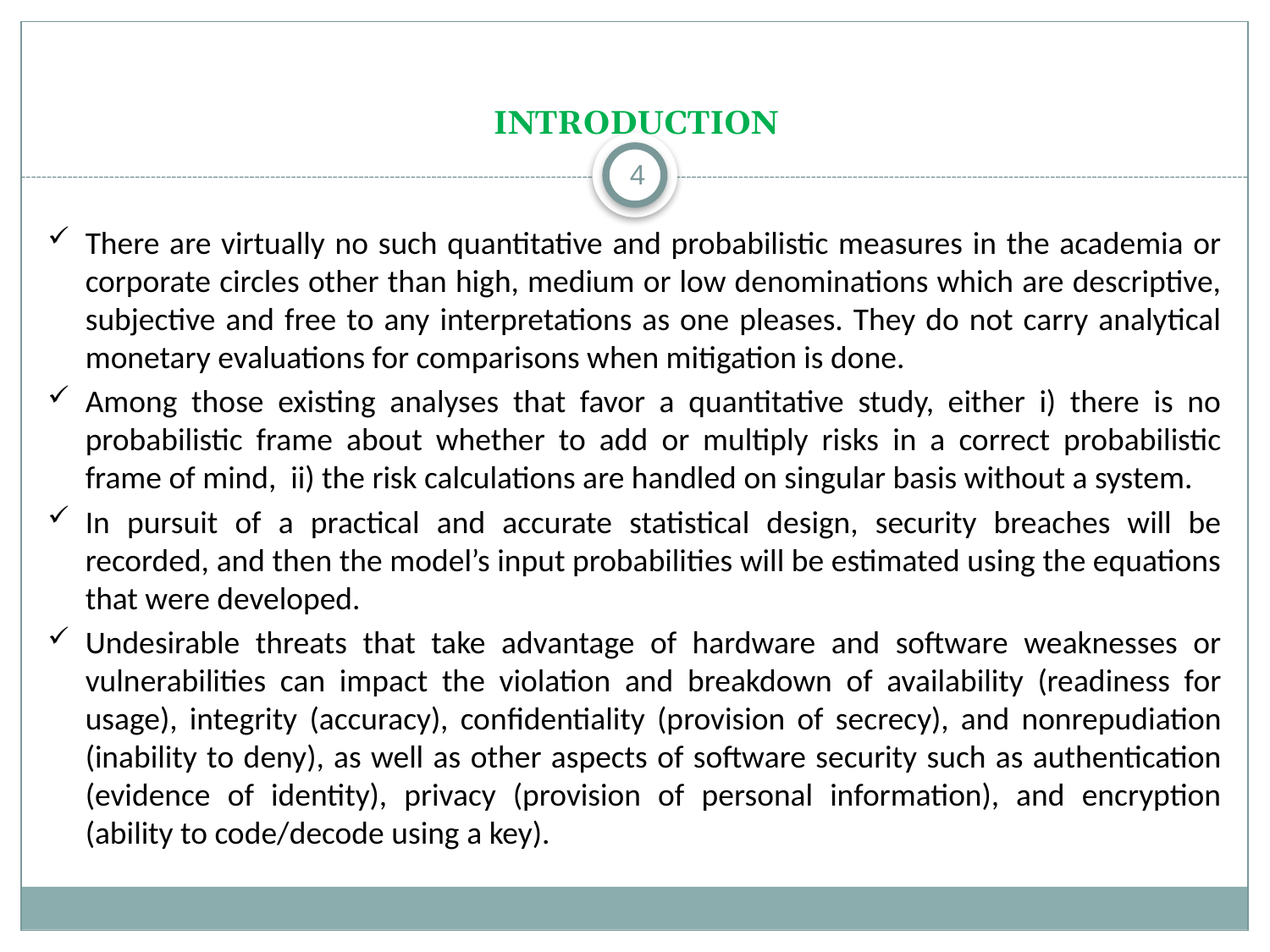

# INTRODUCTION
4
There are virtually no such quantitative and probabilistic measures in the academia or corporate circles other than high, medium or low denominations which are descriptive, subjective and free to any interpretations as one pleases. They do not carry analytical monetary evaluations for comparisons when mitigation is done.
Among those existing analyses that favor a quantitative study, either i) there is no probabilistic frame about whether to add or multiply risks in a correct probabilistic frame of mind,  ii) the risk calculations are handled on singular basis without a system.
In pursuit of a practical and accurate statistical design, security breaches will be recorded, and then the model’s input probabilities will be estimated using the equations that were developed.
Undesirable threats that take advantage of hardware and software weaknesses or vulnerabilities can impact the violation and breakdown of availability (readiness for usage), integrity (accuracy), conﬁdentiality (provision of secrecy), and nonrepudiation (inability to deny), as well as other aspects of software security such as authentication (evidence of identity), privacy (provision of personal information), and encryption (ability to code/decode using a key).